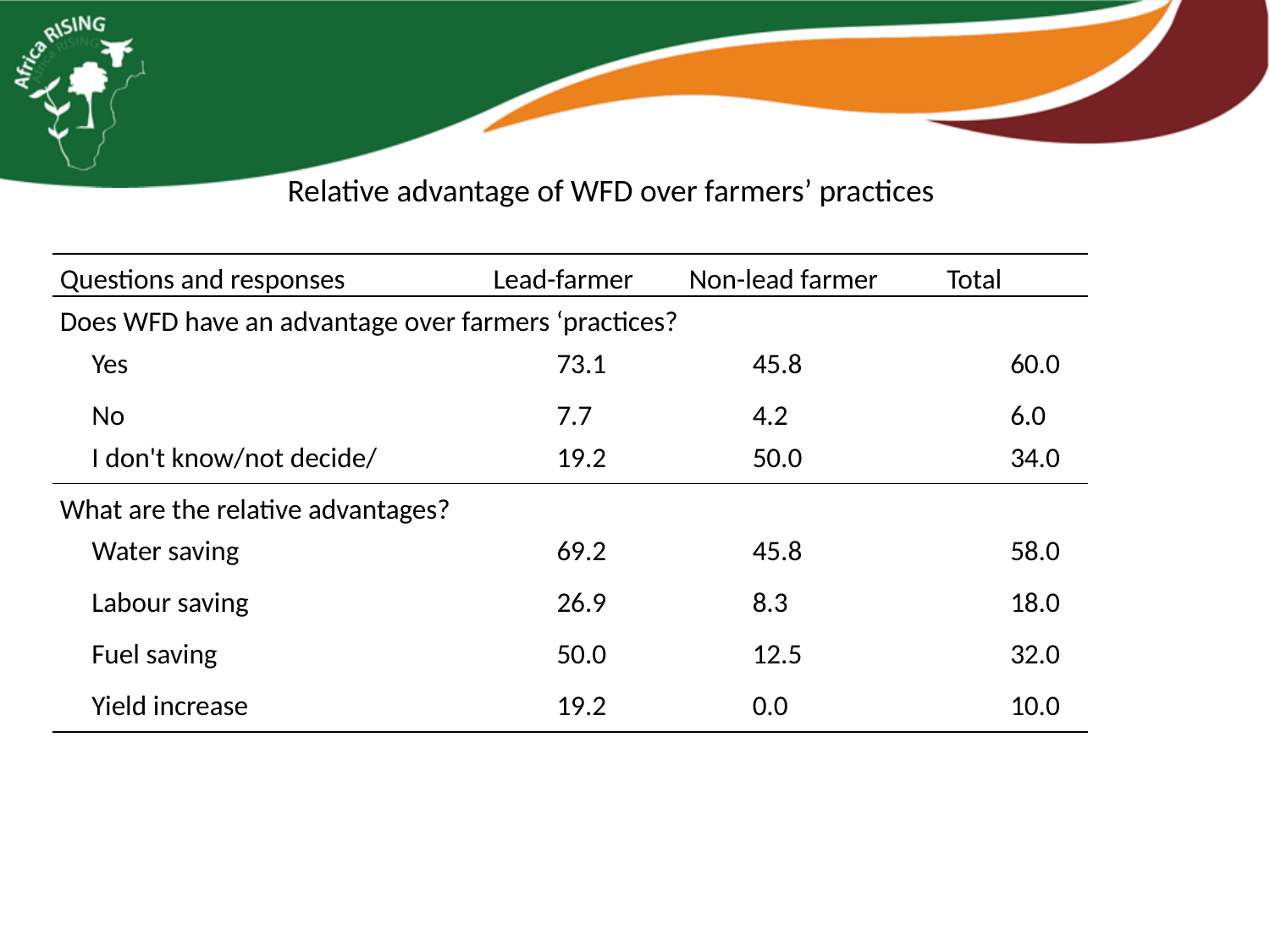

Relative advantage of WFD over farmers’ practices
| Questions and responses | Lead-farmer | Non-lead farmer | Total |
| --- | --- | --- | --- |
| Does WFD have an advantage over farmers ‘practices? |  |  |  |
| Yes | 73.1 | 45.8 | 60.0 |
| No | 7.7 | 4.2 | 6.0 |
| I don't know/not decide/ | 19.2 | 50.0 | 34.0 |
| What are the relative advantages? |  |  |  |
| Water saving | 69.2 | 45.8 | 58.0 |
| Labour saving | 26.9 | 8.3 | 18.0 |
| Fuel saving | 50.0 | 12.5 | 32.0 |
| Yield increase | 19.2 | 0.0 | 10.0 |